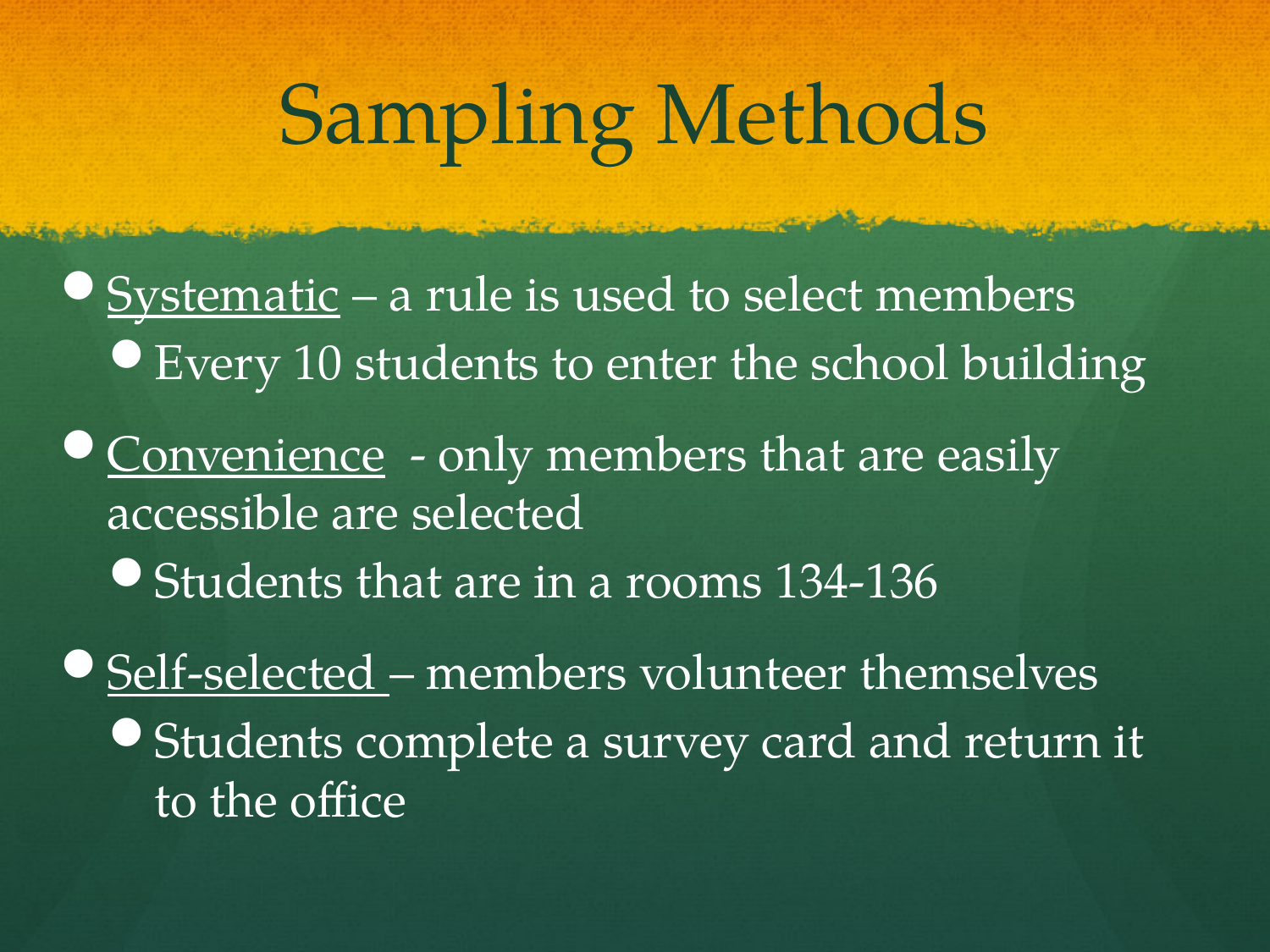

# Sampling Methods
Systematic – a rule is used to select members
Every 10 students to enter the school building
Convenience  - only members that are easily accessible are selected
Students that are in a rooms 134-136
Self-selected – members volunteer themselves
Students complete a survey card and return it to the office